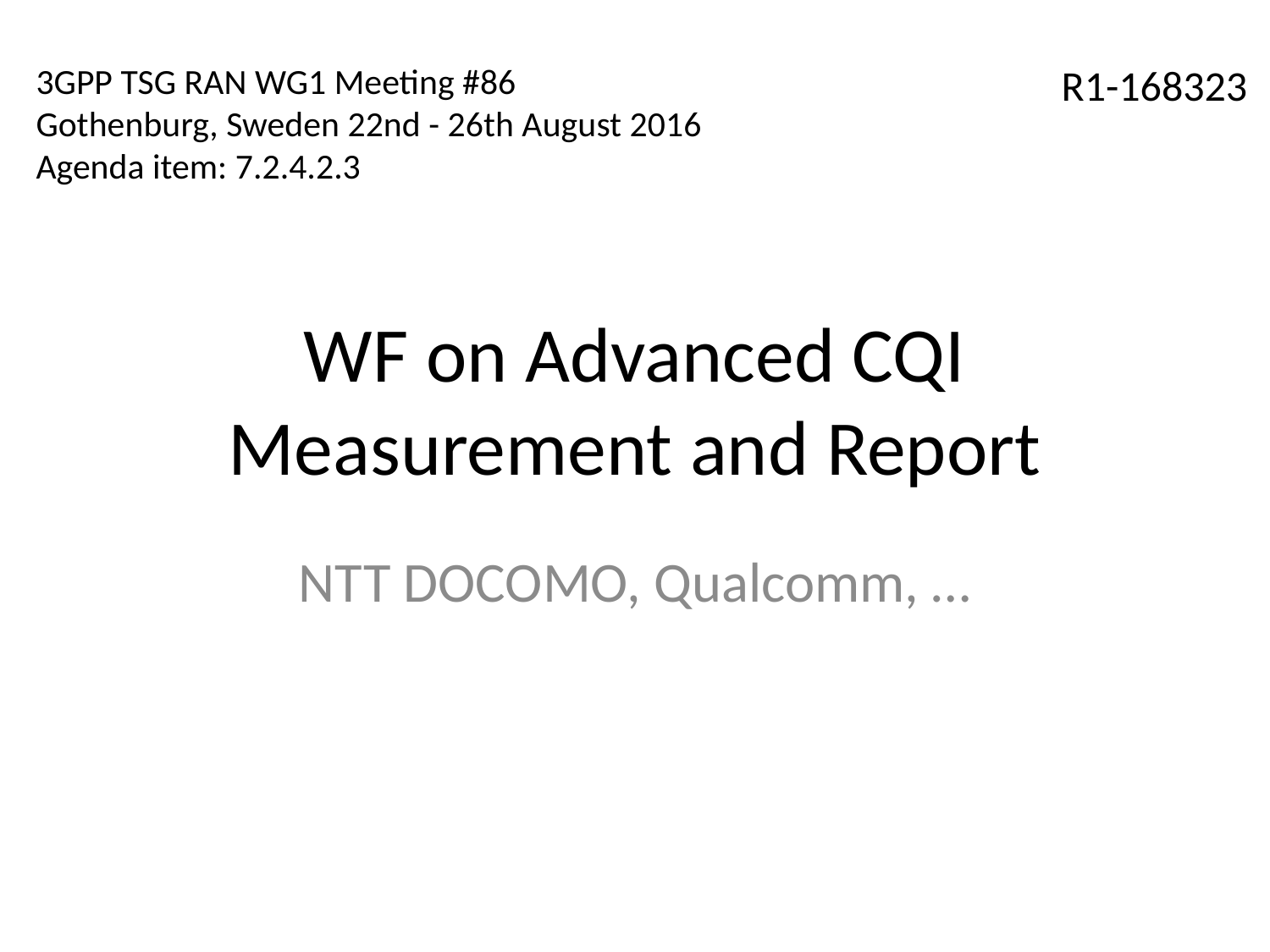

3GPP TSG RAN WG1 Meeting #86
Gothenburg, Sweden 22nd - 26th August 2016
Agenda item: 7.2.4.2.3
R1-168323
# WF on Advanced CQI Measurement and Report
NTT DOCOMO, Qualcomm, …